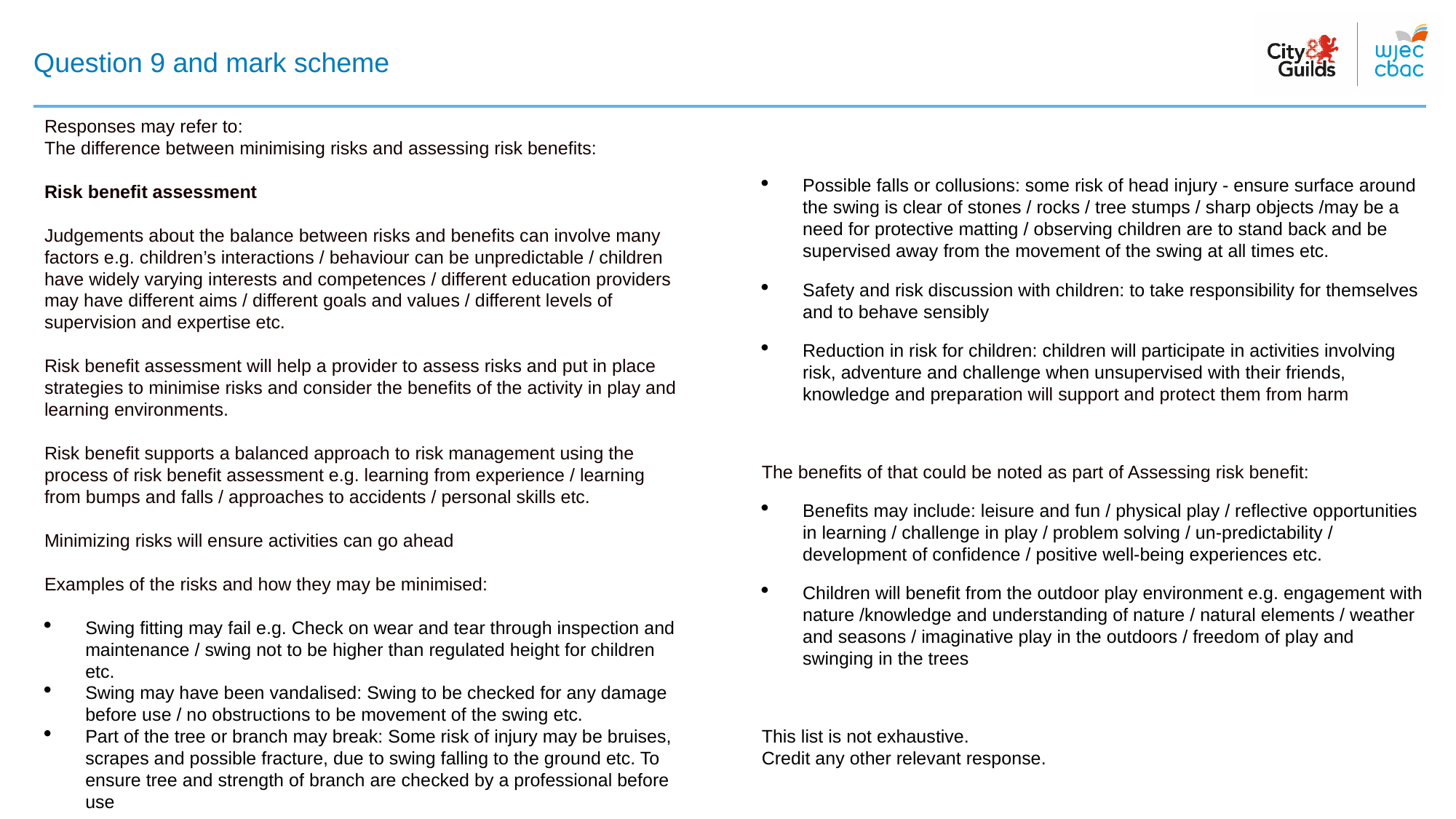

# Question 9 and mark scheme
Responses may refer to:
The difference between minimising risks and assessing risk benefits:

Risk benefit assessment

Judgements about the balance between risks and benefits can involve many factors e.g. children’s interactions / behaviour can be unpredictable / children have widely varying interests and competences / different education providers may have different aims / different goals and values / different levels of supervision and expertise etc.

Risk benefit assessment will help a provider to assess risks and put in place strategies to minimise risks and consider the benefits of the activity in play and learning environments.

Risk benefit supports a balanced approach to risk management using the process of risk benefit assessment e.g. learning from experience / learning from bumps and falls / approaches to accidents / personal skills etc.

Minimizing risks will ensure activities can go ahead

Examples of the risks and how they may be minimised:

Swing fitting may fail e.g. Check on wear and tear through inspection and maintenance / swing not to be higher than regulated height for children etc.
Swing may have been vandalised: Swing to be checked for any damage before use / no obstructions to be movement of the swing etc.
Part of the tree or branch may break: Some risk of injury may be bruises, scrapes and possible fracture, due to swing falling to the ground etc. To ensure tree and strength of branch are checked by a professional before use
Possible falls or collusions: some risk of head injury - ensure surface around the swing is clear of stones / rocks / tree stumps / sharp objects /may be a need for protective matting / observing children are to stand back and be supervised away from the movement of the swing at all times etc.
Safety and risk discussion with children: to take responsibility for themselves and to behave sensibly
Reduction in risk for children: children will participate in activities involving risk, adventure and challenge when unsupervised with their friends, knowledge and preparation will support and protect them from harm

The benefits of that could be noted as part of Assessing risk benefit:
Benefits may include: leisure and fun / physical play / reflective opportunities in learning / challenge in play / problem solving / un-predictability / development of confidence / positive well-being experiences etc.
Children will benefit from the outdoor play environment e.g. engagement with nature /knowledge and understanding of nature / natural elements / weather and seasons / imaginative play in the outdoors / freedom of play and swinging in the trees

This list is not exhaustive.
Credit any other relevant response.